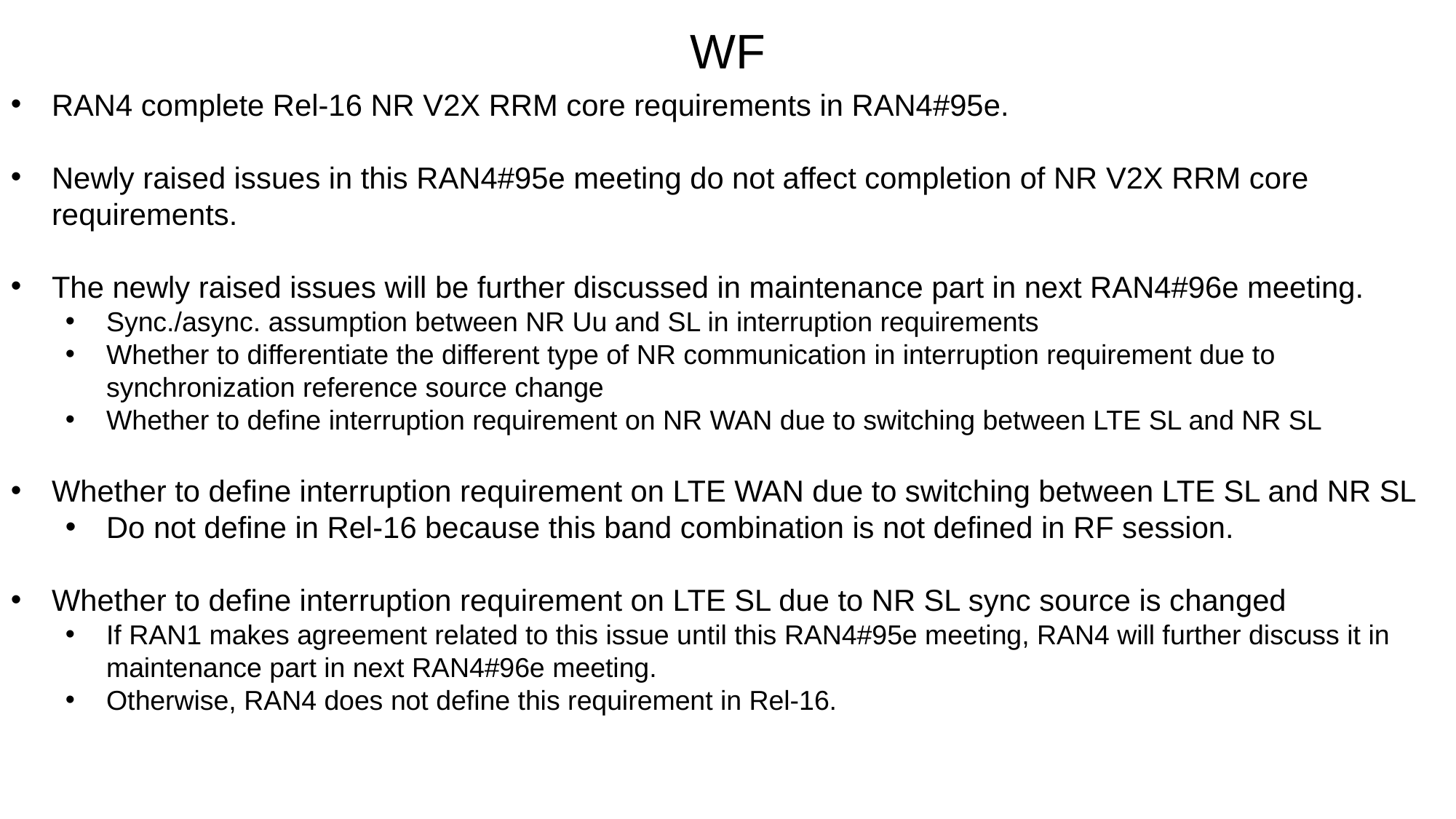

WF
RAN4 complete Rel-16 NR V2X RRM core requirements in RAN4#95e.

Newly raised issues in this RAN4#95e meeting do not affect completion of NR V2X RRM core requirements.

The newly raised issues will be further discussed in maintenance part in next RAN4#96e meeting.
Sync./async. assumption between NR Uu and SL in interruption requirements
Whether to differentiate the different type of NR communication in interruption requirement due to synchronization reference source change
Whether to define interruption requirement on NR WAN due to switching between LTE SL and NR SL

Whether to define interruption requirement on LTE WAN due to switching between LTE SL and NR SL
Do not define in Rel-16 because this band combination is not defined in RF session.

Whether to define interruption requirement on LTE SL due to NR SL sync source is changed
If RAN1 makes agreement related to this issue until this RAN4#95e meeting, RAN4 will further discuss it in maintenance part in next RAN4#96e meeting.
Otherwise, RAN4 does not define this requirement in Rel-16.